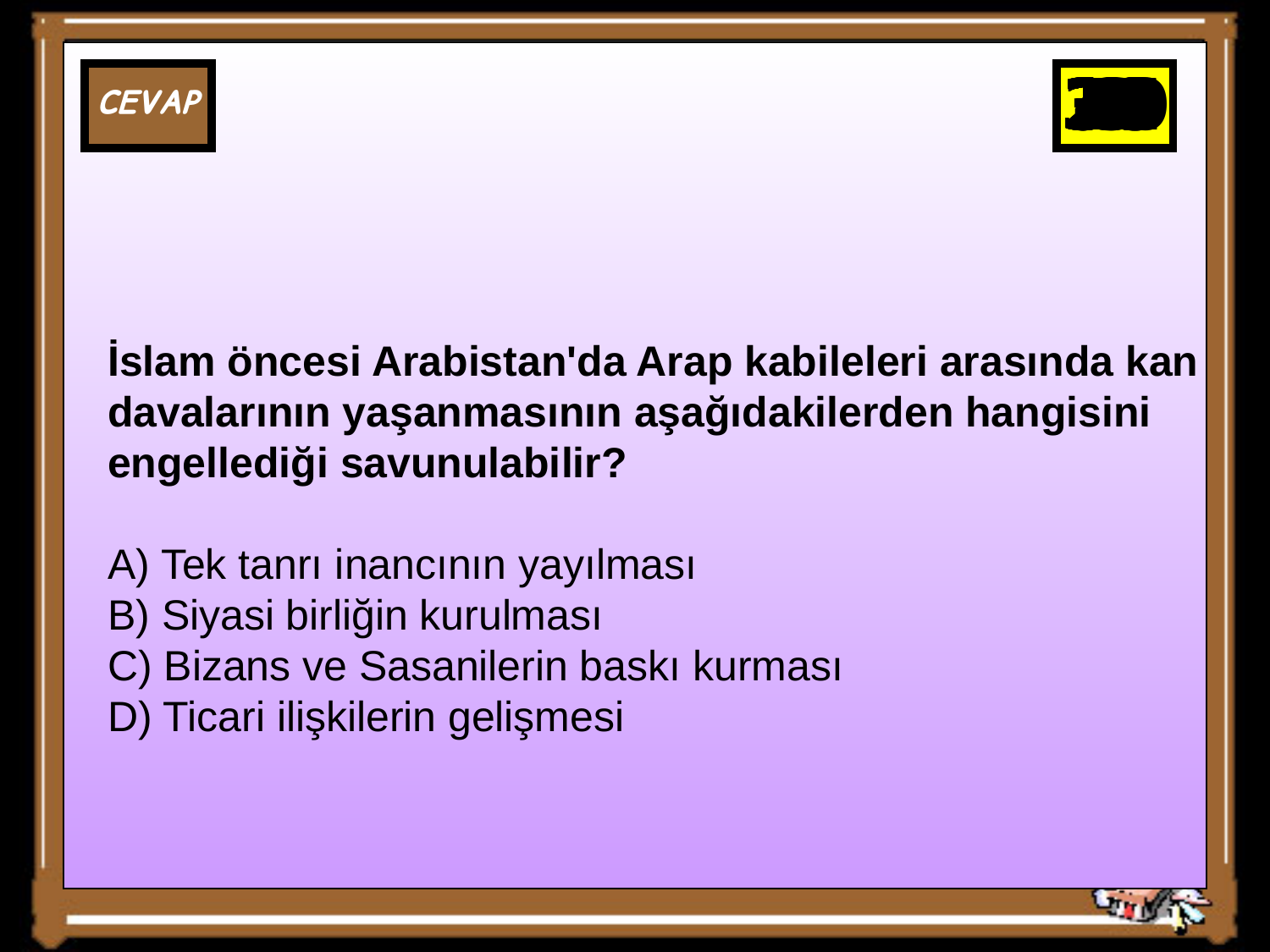

34
35
36
38
25
31
32
33
37
39
0
30
29
28
27
26
24
23
22
21
20
19
18
17
16
15
14
13
12
11
10
9
8
7
6
5
4
3
2
1
40

CEVAP
İslam öncesi Arabistan'da Arap kabileleri arasında kan davalarının yaşanmasının aşağıdakilerden hangisini engellediği savunulabilir?

A) Tek tanrı inancının yayılması
B) Siyasi birliğin kurulması
C) Bizans ve Sasanilerin baskı kurması
D) Ticari ilişkilerin gelişmesi